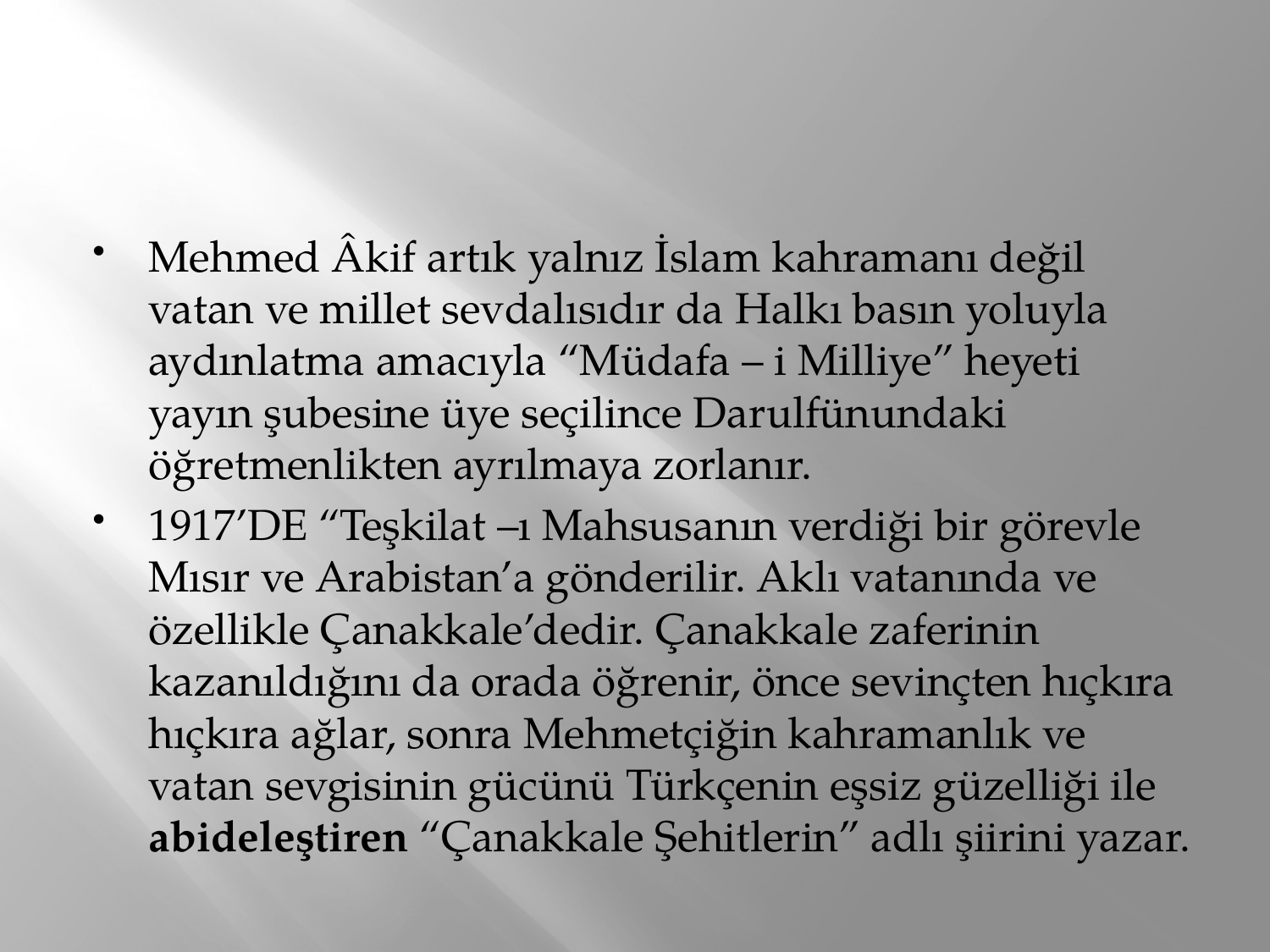

#
Mehmed Âkif artık yalnız İslam kahramanı değil vatan ve millet sevdalısıdır da Halkı basın yoluyla aydınlatma amacıyla “Müdafa – i Milliye” heyeti yayın şubesine üye seçilince Darulfünundaki öğretmenlikten ayrılmaya zorlanır.
1917’DE “Teşkilat –ı Mahsusanın verdiği bir görevle Mısır ve Arabistan’a gönderilir. Aklı vatanında ve özellikle Çanakkale’dedir. Çanakkale zaferinin kazanıldığını da orada öğrenir, önce sevinçten hıçkıra hıçkıra ağlar, sonra Mehmetçiğin kahramanlık ve vatan sevgisinin gücünü Türkçenin eşsiz güzelliği ile abideleştiren “Çanakkale Şehitlerin” adlı şiirini yazar.